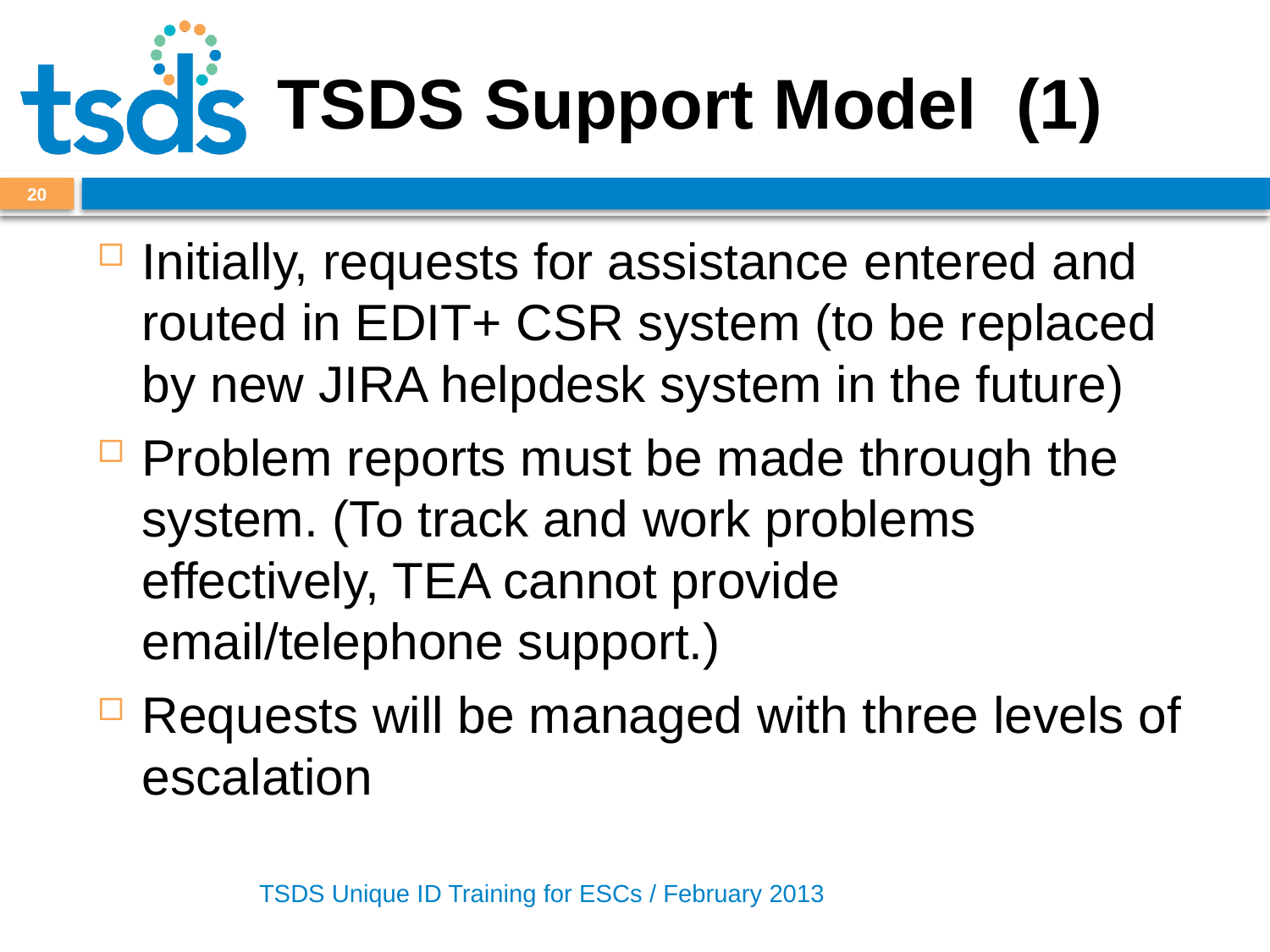

# TSDS Support Model  (1)
20
Initially, requests for assistance entered and routed in EDIT+ CSR system (to be replaced by new JIRA helpdesk system in the future)
Problem reports must be made through the system. (To track and work problems effectively, TEA cannot provide email/telephone support.)
Requests will be managed with three levels of escalation
TSDS Unique ID Training for ESCs / February 2013